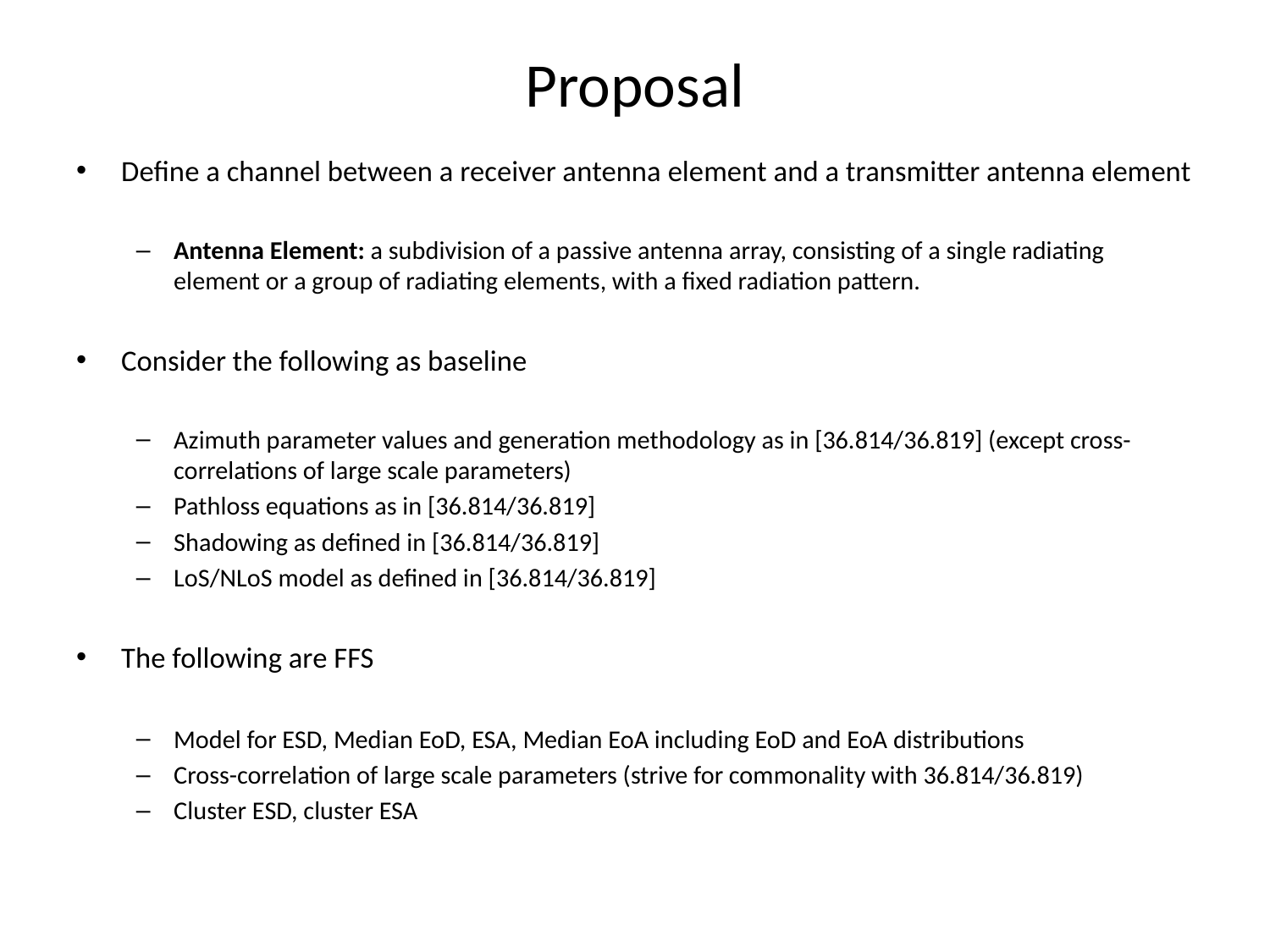

# Proposal
Define a channel between a receiver antenna element and a transmitter antenna element

Antenna Element: a subdivision of a passive antenna array, consisting of a single radiating element or a group of radiating elements, with a fixed radiation pattern.

Consider the following as baseline

Azimuth parameter values and generation methodology as in [36.814/36.819] (except cross-correlations of large scale parameters)
Pathloss equations as in [36.814/36.819]
Shadowing as defined in [36.814/36.819]
LoS/NLoS model as defined in [36.814/36.819]

The following are FFS

Model for ESD, Median EoD, ESA, Median EoA including EoD and EoA distributions
Cross-correlation of large scale parameters (strive for commonality with 36.814/36.819)
Cluster ESD, cluster ESA